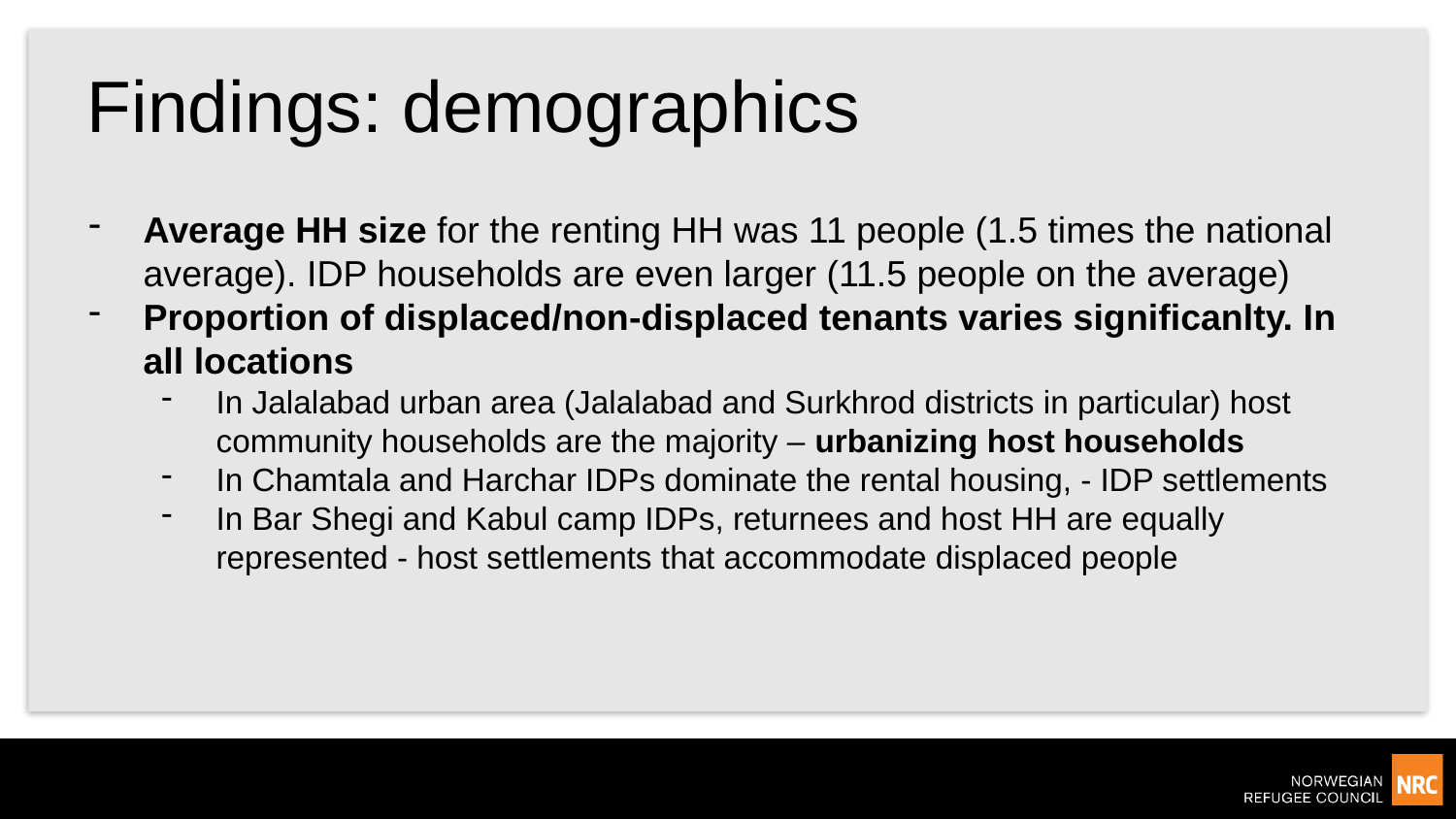

# Findings: demographics
Average HH size for the renting HH was 11 people (1.5 times the national average). IDP households are even larger (11.5 people on the average)
Proportion of displaced/non-displaced tenants varies significanlty. In all locations
In Jalalabad urban area (Jalalabad and Surkhrod districts in particular) host community households are the majority – urbanizing host households
In Chamtala and Harchar IDPs dominate the rental housing, - IDP settlements
In Bar Shegi and Kabul camp IDPs, returnees and host HH are equally represented - host settlements that accommodate displaced people